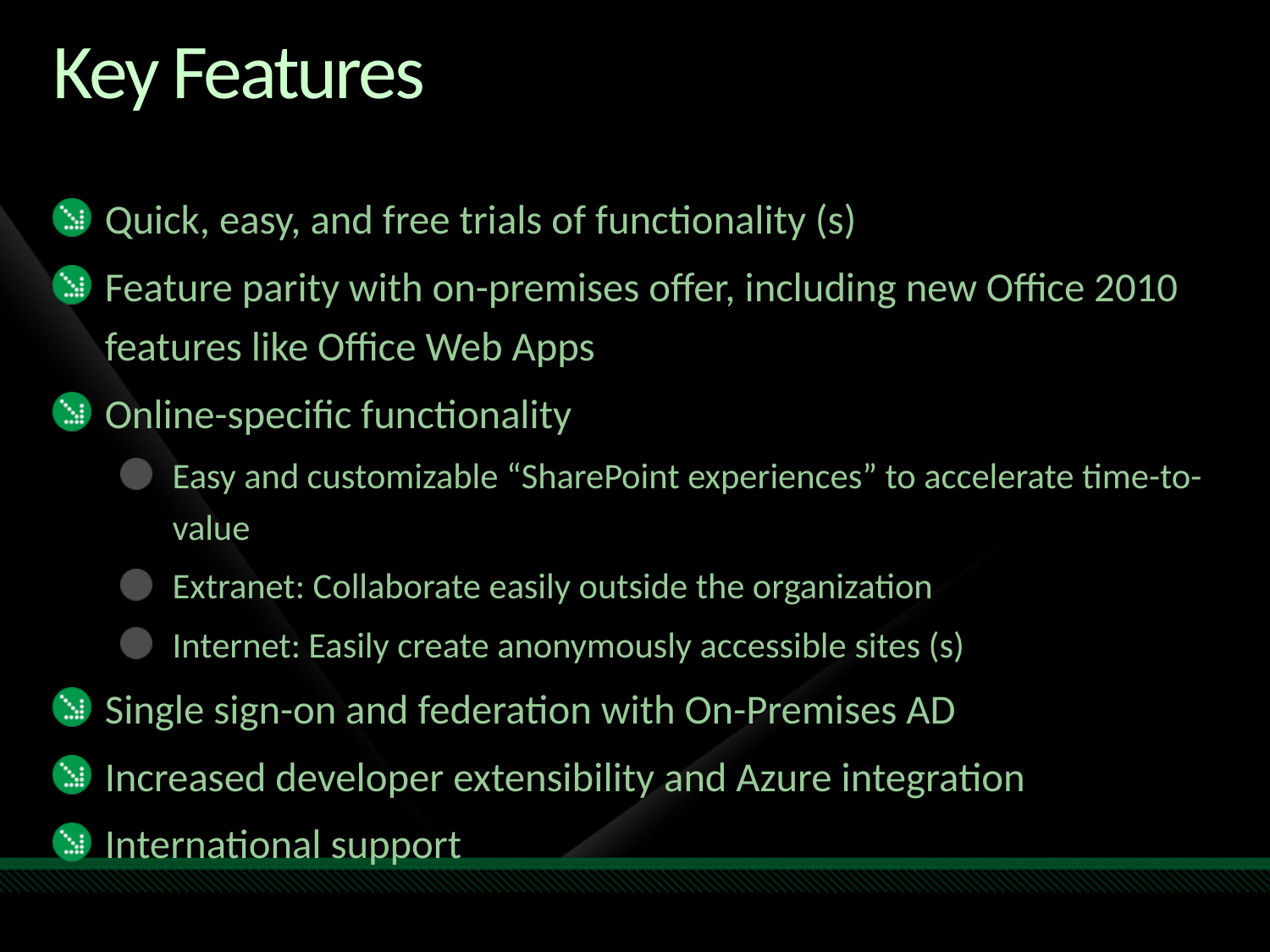

# Key Features
Quick, easy, and free trials of functionality (s)
Feature parity with on-premises offer, including new Office 2010 features like Office Web Apps
Online-specific functionality
Easy and customizable “SharePoint experiences” to accelerate time-to-value
Extranet: Collaborate easily outside the organization
Internet: Easily create anonymously accessible sites (s)
Single sign-on and federation with On-Premises AD
Increased developer extensibility and Azure integration
International support